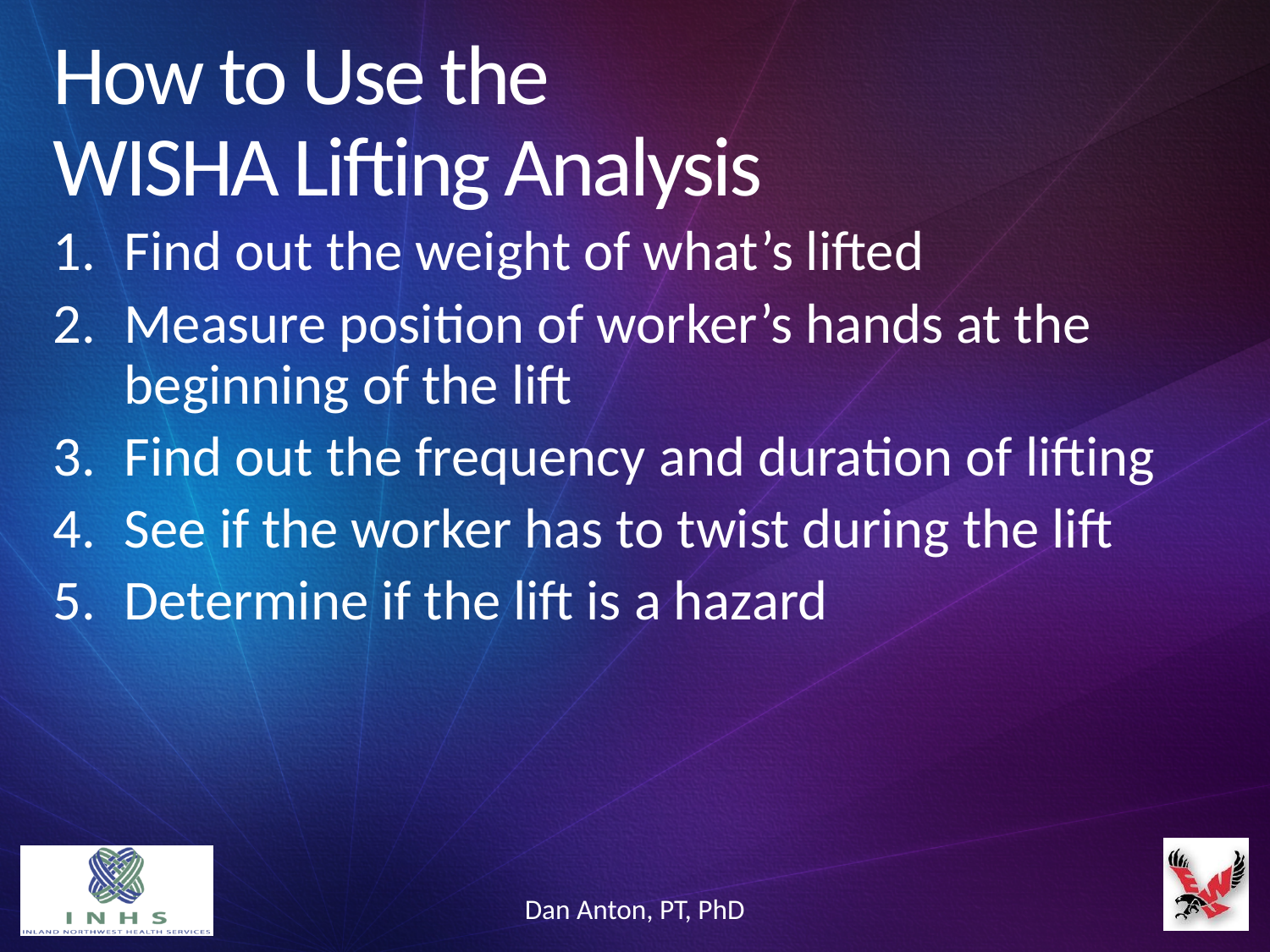

# How to Use the WISHA Lifting Analysis
Find out the weight of what’s lifted
Measure position of worker’s hands at the beginning of the lift
Find out the frequency and duration of lifting
See if the worker has to twist during the lift
Determine if the lift is a hazard

Dan Anton, PT, PhD